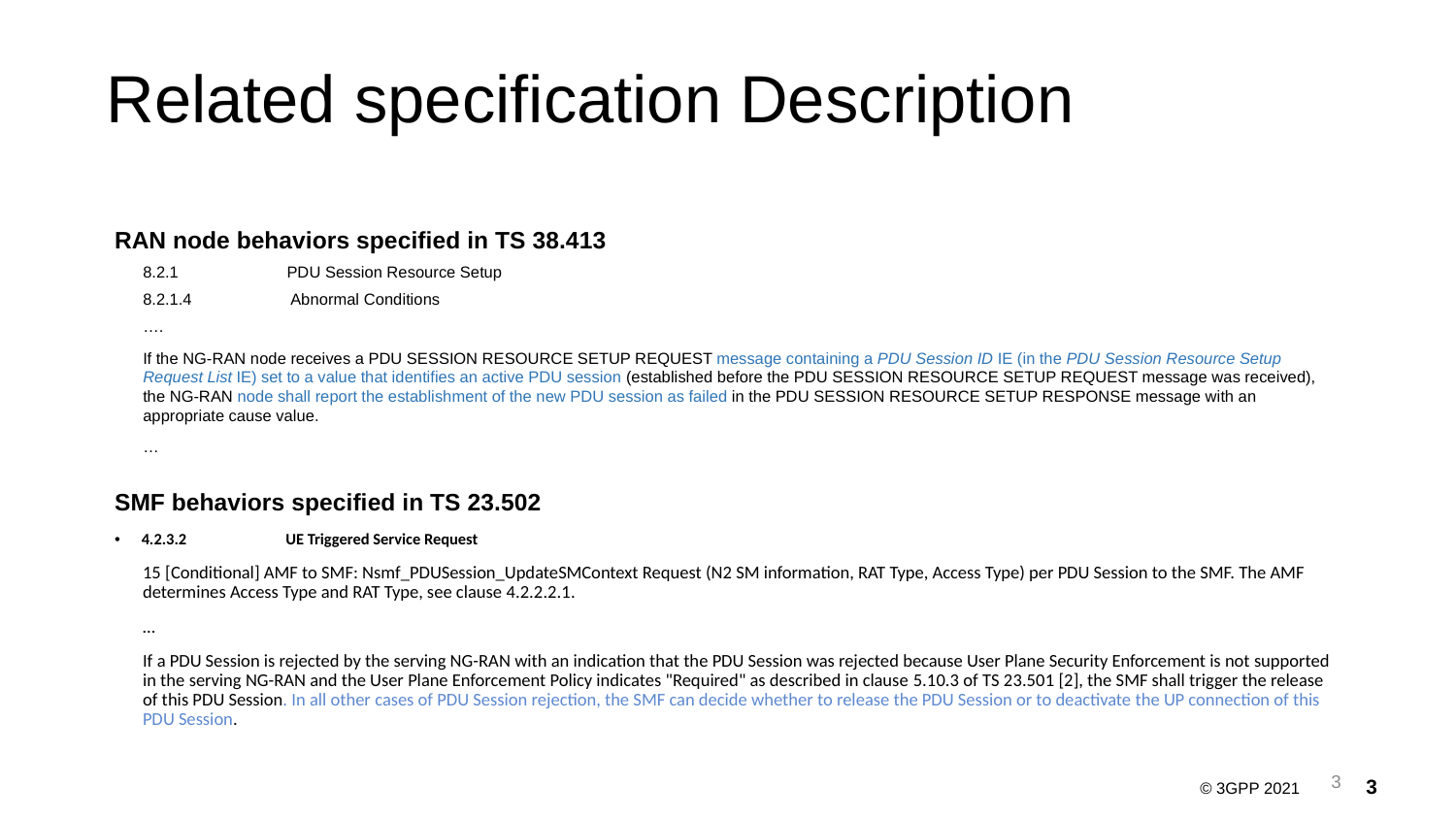

# Related specification Description
RAN node behaviors specified in TS 38.413
8.2.1	PDU Session Resource Setup
8.2.1.4	 Abnormal Conditions
….
If the NG-RAN node receives a PDU SESSION RESOURCE SETUP REQUEST message containing a PDU Session ID IE (in the PDU Session Resource Setup Request List IE) set to a value that identifies an active PDU session (established before the PDU SESSION RESOURCE SETUP REQUEST message was received), the NG-RAN node shall report the establishment of the new PDU session as failed in the PDU SESSION RESOURCE SETUP RESPONSE message with an appropriate cause value.
…

SMF behaviors specified in TS 23.502
4.2.3.2	UE Triggered Service Request
15 [Conditional] AMF to SMF: Nsmf_PDUSession_UpdateSMContext Request (N2 SM information, RAT Type, Access Type) per PDU Session to the SMF. The AMF determines Access Type and RAT Type, see clause 4.2.2.2.1.
…
If a PDU Session is rejected by the serving NG-RAN with an indication that the PDU Session was rejected because User Plane Security Enforcement is not supported in the serving NG-RAN and the User Plane Enforcement Policy indicates "Required" as described in clause 5.10.3 of TS 23.501 [2], the SMF shall trigger the release of this PDU Session. In all other cases of PDU Session rejection, the SMF can decide whether to release the PDU Session or to deactivate the UP connection of this PDU Session.

3